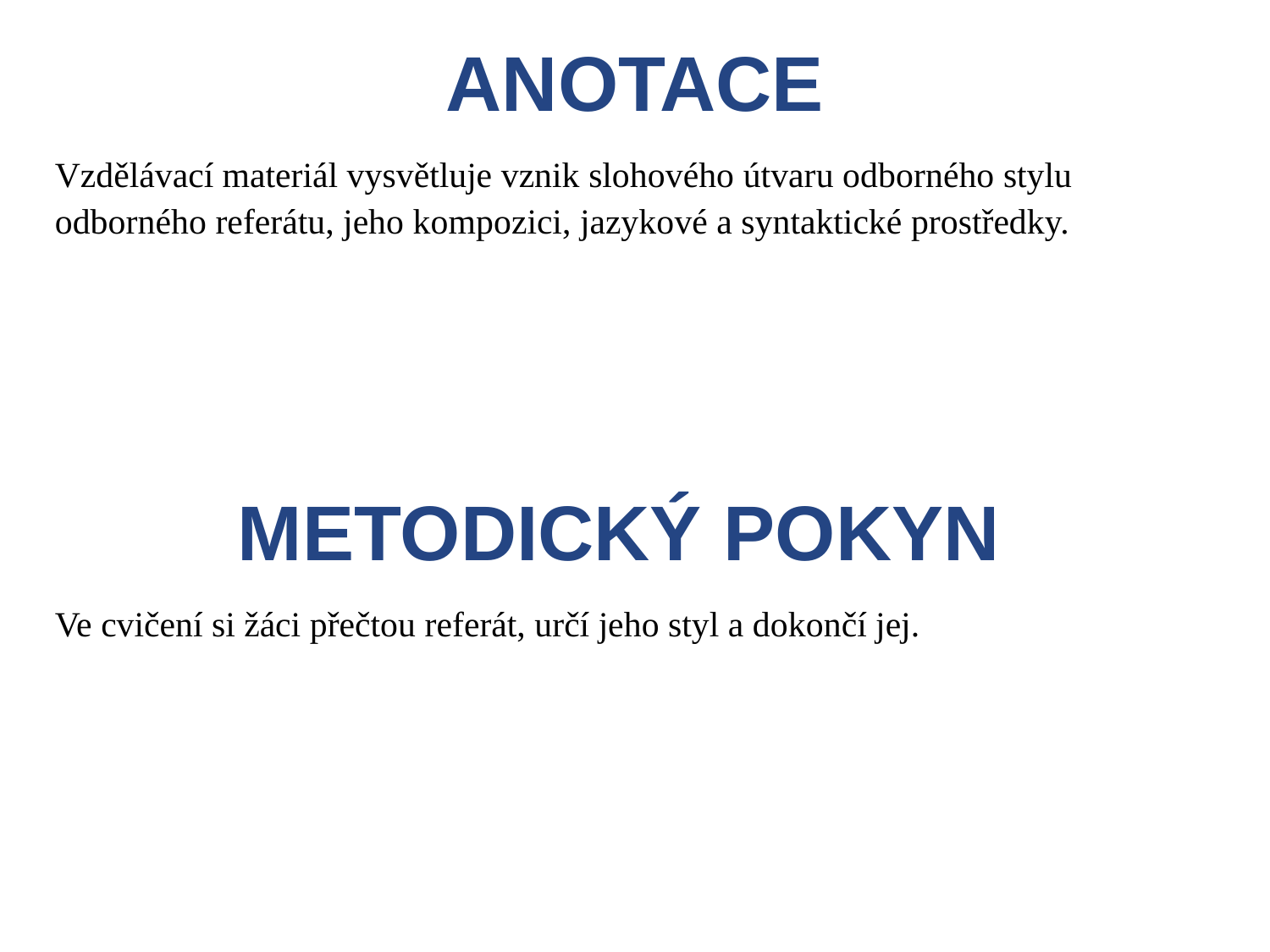

ANOTACE
Vzdělávací materiál vysvětluje vznik slohového útvaru odborného stylu odborného referátu, jeho kompozici, jazykové a syntaktické prostředky.
METODICKÝ POKYN
Ve cvičení si žáci přečtou referát, určí jeho styl a dokončí jej.